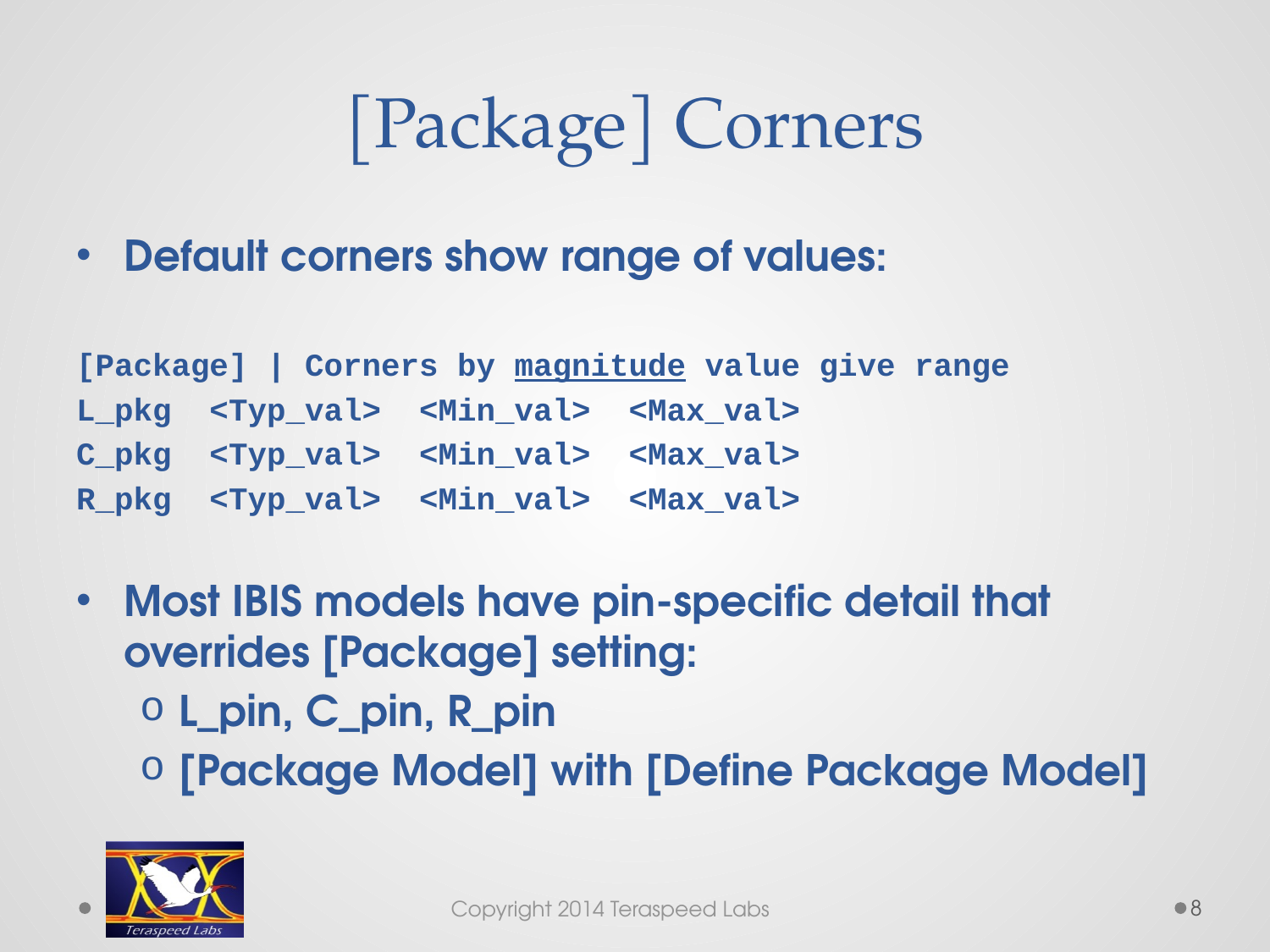

# [Package] Corners
Default corners show range of values:

[Package] | Corners by magnitude value give range
L_pkg  <Typ_val>  <Min_val>  <Max_val>
C_pkg  <Typ_val>  <Min_val>  <Max_val>
R_pkg  <Typ_val>  <Min_val>  <Max_val>

Most IBIS models have pin-specific detail that overrides [Package] setting:
L_pin, C_pin, R_pin
[Package Model] with [Define Package Model]

8
Copyright 2014 Teraspeed Labs